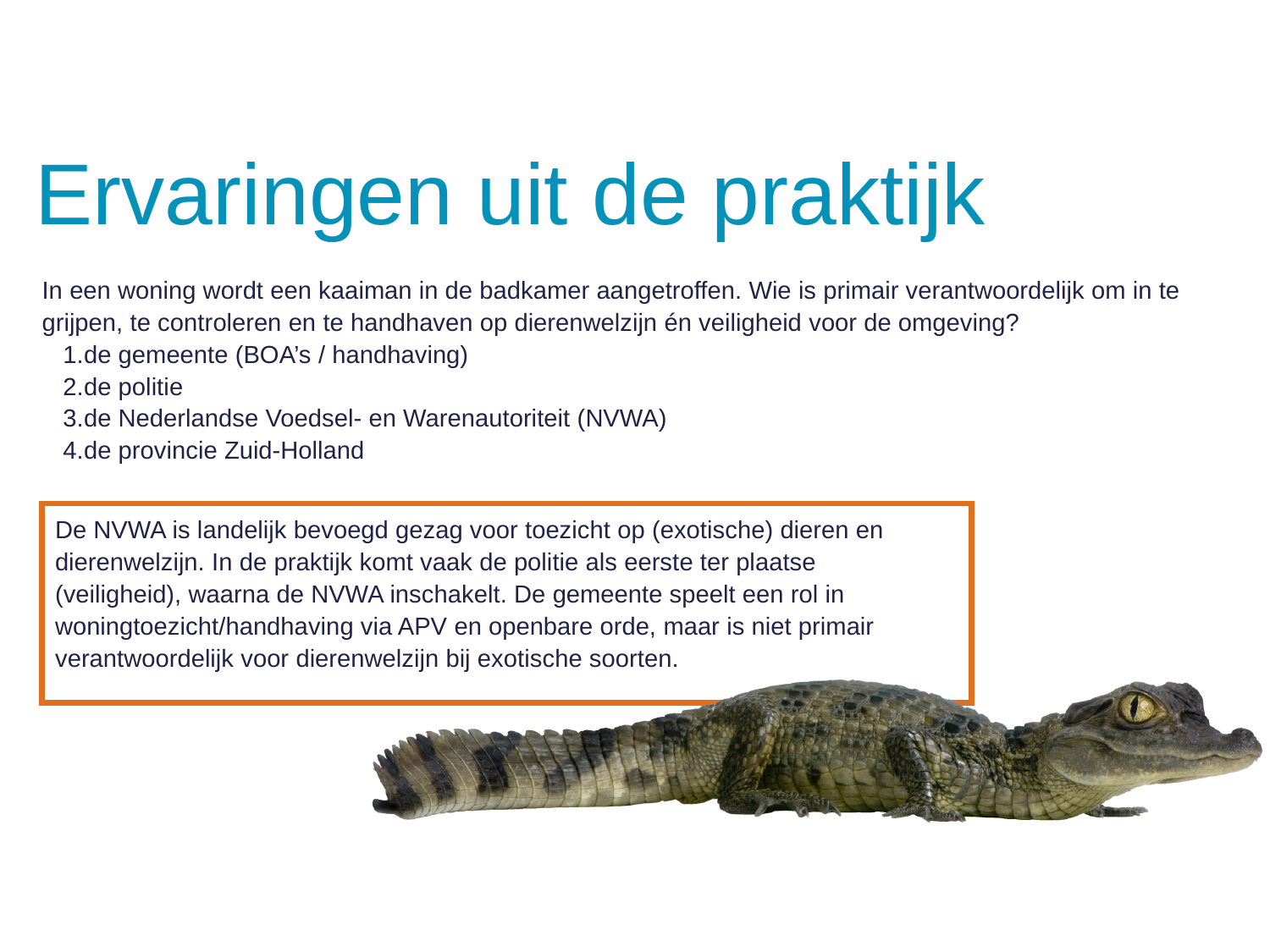

Ervaringen uit de praktijk
In een woning wordt een kaaiman in de badkamer aangetroffen. Wie is primair verantwoordelijk om in te grijpen, te controleren en te handhaven op dierenwelzijn én veiligheid voor de omgeving?
de gemeente (BOA’s / handhaving)
de politie
de Nederlandse Voedsel- en Warenautoriteit (NVWA)
de provincie Zuid-Holland

De NVWA is landelijk bevoegd gezag voor toezicht op (exotische) dieren en dierenwelzijn. In de praktijk komt vaak de politie als eerste ter plaatse (veiligheid), waarna de NVWA inschakelt. De gemeente speelt een rol in woningtoezicht/handhaving via APV en openbare orde, maar is niet primair verantwoordelijk voor dierenwelzijn bij exotische soorten.